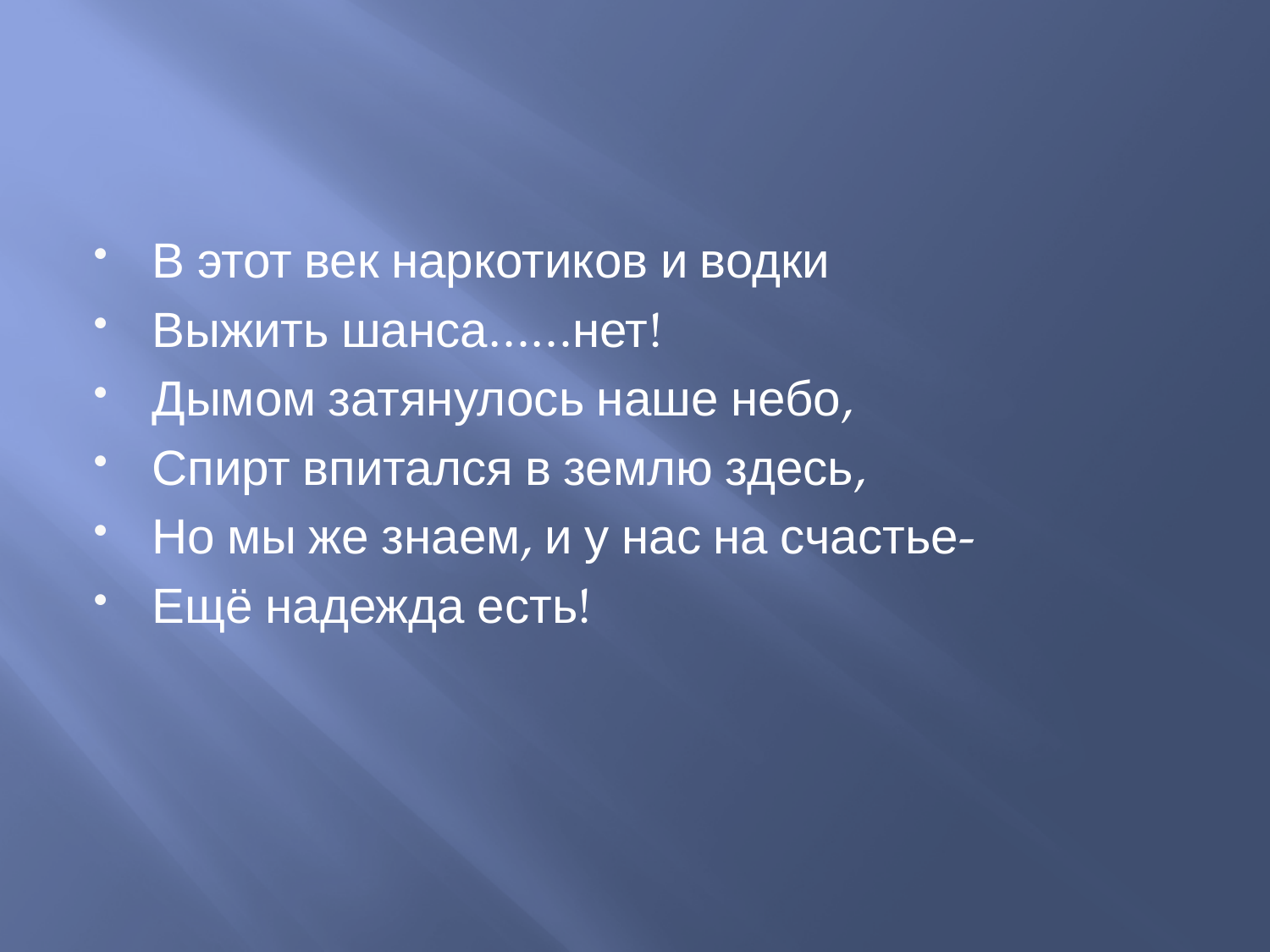

В этот век наркотиков и водки
Выжить шанса……нет!
Дымом затянулось наше небо,
Спирт впитался в землю здесь,
Но мы же знаем, и у нас на счастье-
Ещё надежда есть!